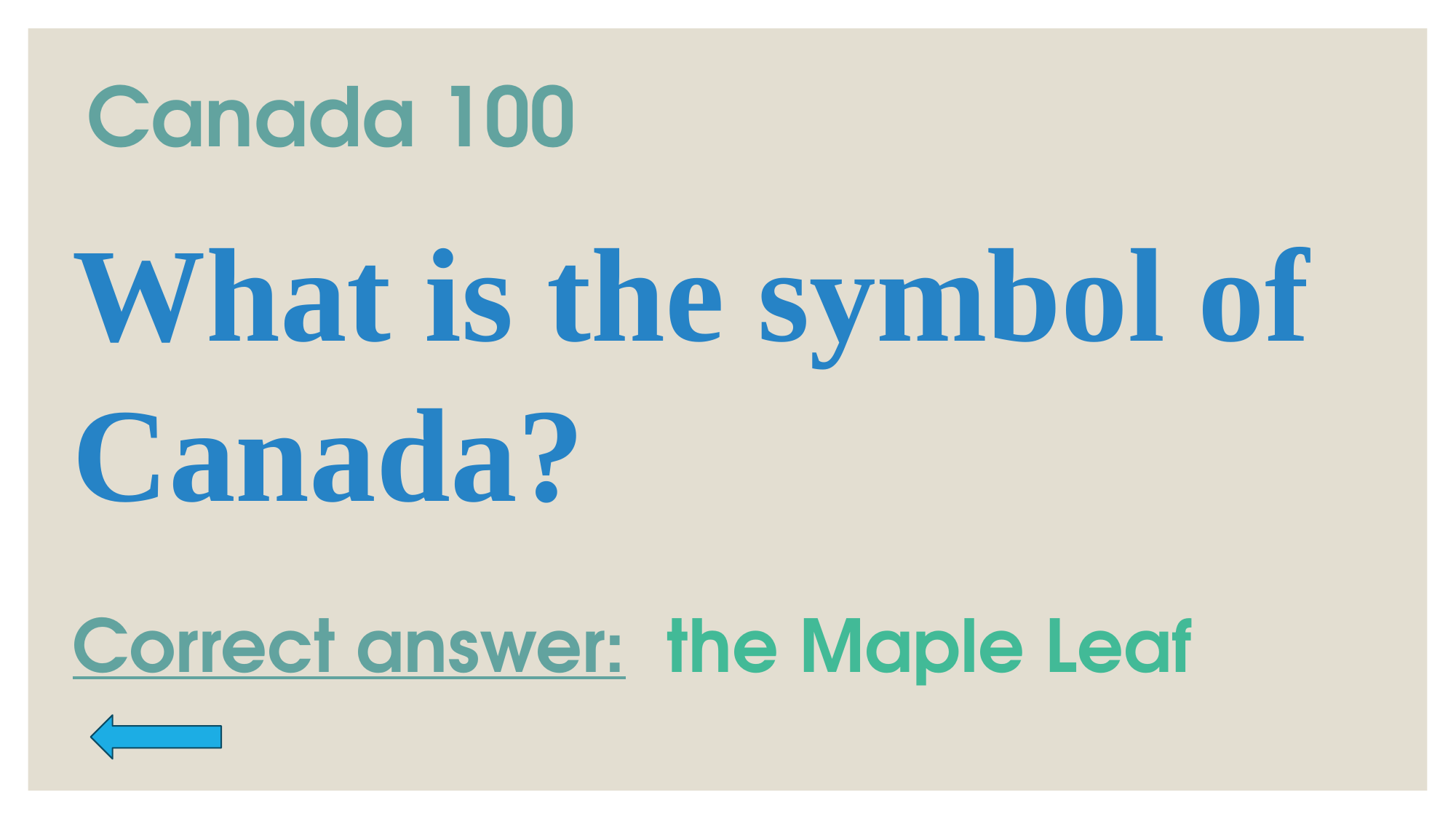

# Canada 100
What is the symbol of Canada?
Correct answer:  the Maple Leaf